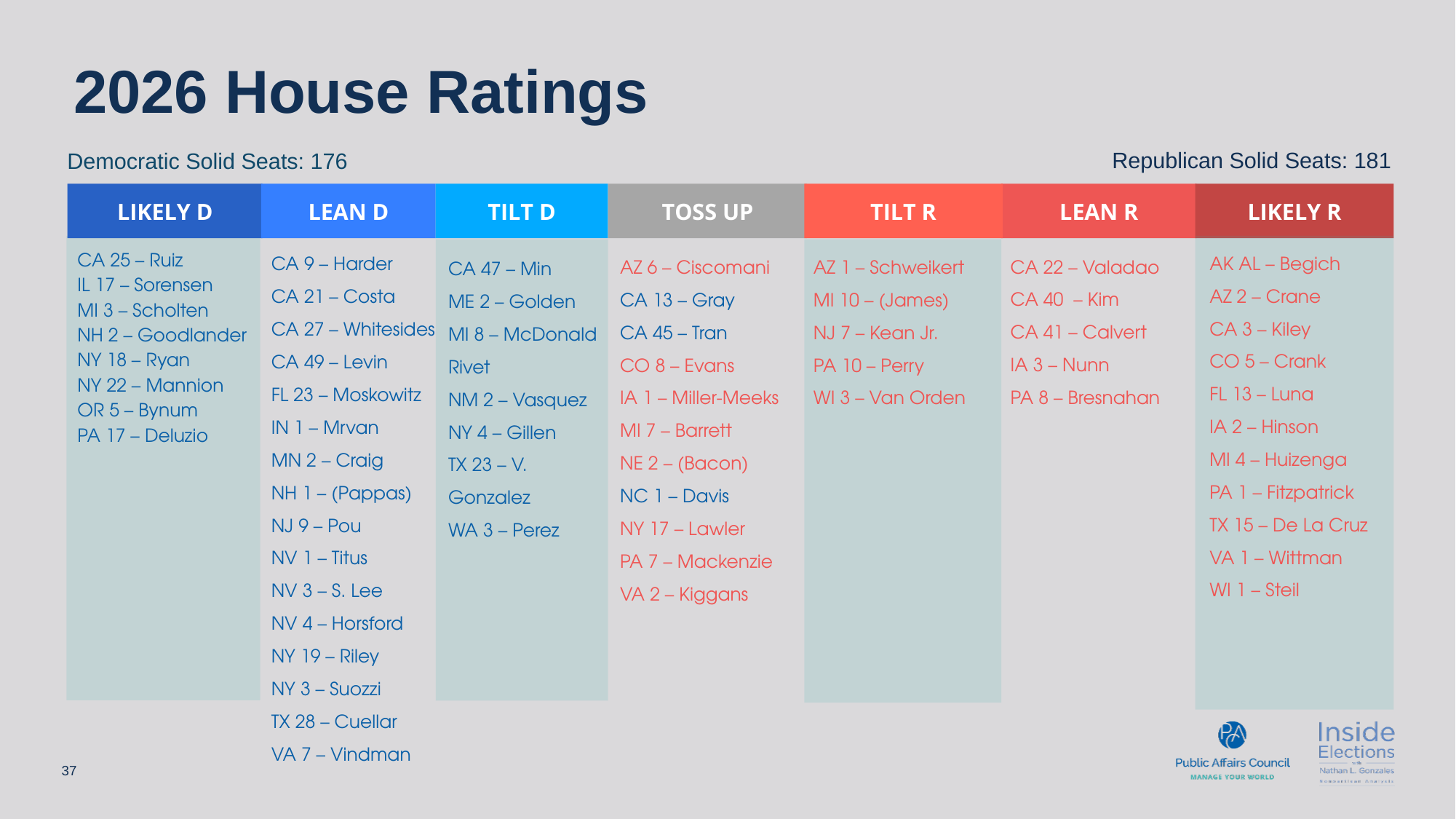

# 2026 House Ratings
Republican Solid Seats: 181
Democratic Solid Seats: 176

LIKELY D

TILT D

TOSS UP

TILT R

LEAN R

LIKELY R

LEAN D
LEAN D
AK AL – Begich
AZ 2 – Crane
CA 3 – Kiley
CO 5 – Crank
FL 13 – Luna
IA 2 – Hinson
MI 4 – Huizenga
PA 1 – Fitzpatrick
TX 15 – De La Cruz
VA 1 – Wittman
WI 1 – Steil

CA 9 – Harder
CA 21 – Costa
CA 27 – Whitesides
CA 49 – Levin
FL 23 – Moskowitz
IN 1 – Mrvan
MN 2 – Craig
NH 1 – (Pappas)
NJ 9 – Pou
NV 1 – Titus
NV 3 – S. Lee
NV 4 – Horsford
NY 19 – Riley
NY 3 – Suozzi
TX 28 – Cuellar
VA 7 – Vindman
CA 22 – Valadao
CA 40  – Kim
CA 41 – Calvert
IA 3 – Nunn
PA 8 – Bresnahan

AZ 6 – Ciscomani
CA 13 – Gray
CA 45 – Tran
CO 8 – Evans
IA 1 – Miller-Meeks
MI 7 – Barrett
NE 2 – (Bacon)
NC 1 – Davis
NY 17 – Lawler
PA 7 – Mackenzie
VA 2 – Kiggans
AZ 1 – Schweikert
MI 10 – (James)
NJ 7 – Kean Jr.
PA 10 – Perry
WI 3 – Van Orden
CA 25 – Ruiz
IL 17 – Sorensen
MI 3 – Scholten
NH 2 – Goodlander
NY 18 – Ryan
NY 22 – Mannion
OR 5 – Bynum
PA 17 – Deluzio
CA 47 – Min
ME 2 – Golden
MI 8 – McDonald Rivet
NM 2 – Vasquez
NY 4 – Gillen
TX 23 – V. Gonzalez
WA 3 – Perez